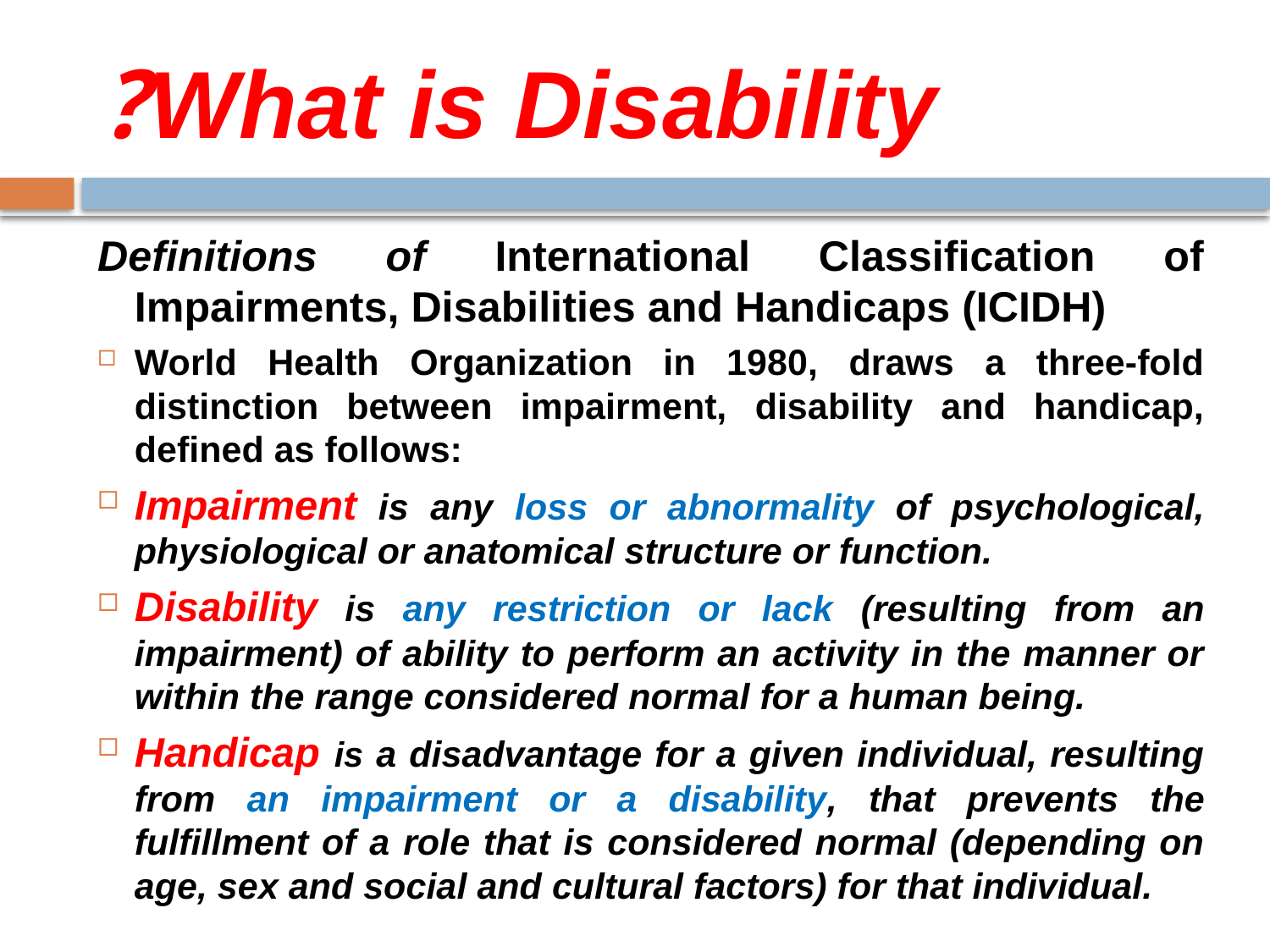

# What is Disability?
Definitions of International Classification of Impairments, Disabilities and Handicaps (ICIDH)
World Health Organization in 1980, draws a three-fold distinction between impairment, disability and handicap, defined as follows:
Impairment is any loss or abnormality of psychological, physiological or anatomical structure or function.
Disability is any restriction or lack (resulting from an impairment) of ability to perform an activity in the manner or within the range considered normal for a human being.
Handicap is a disadvantage for a given individual, resulting from an impairment or a disability, that prevents the fulfillment of a role that is considered normal (depending on age, sex and social and cultural factors) for that individual.